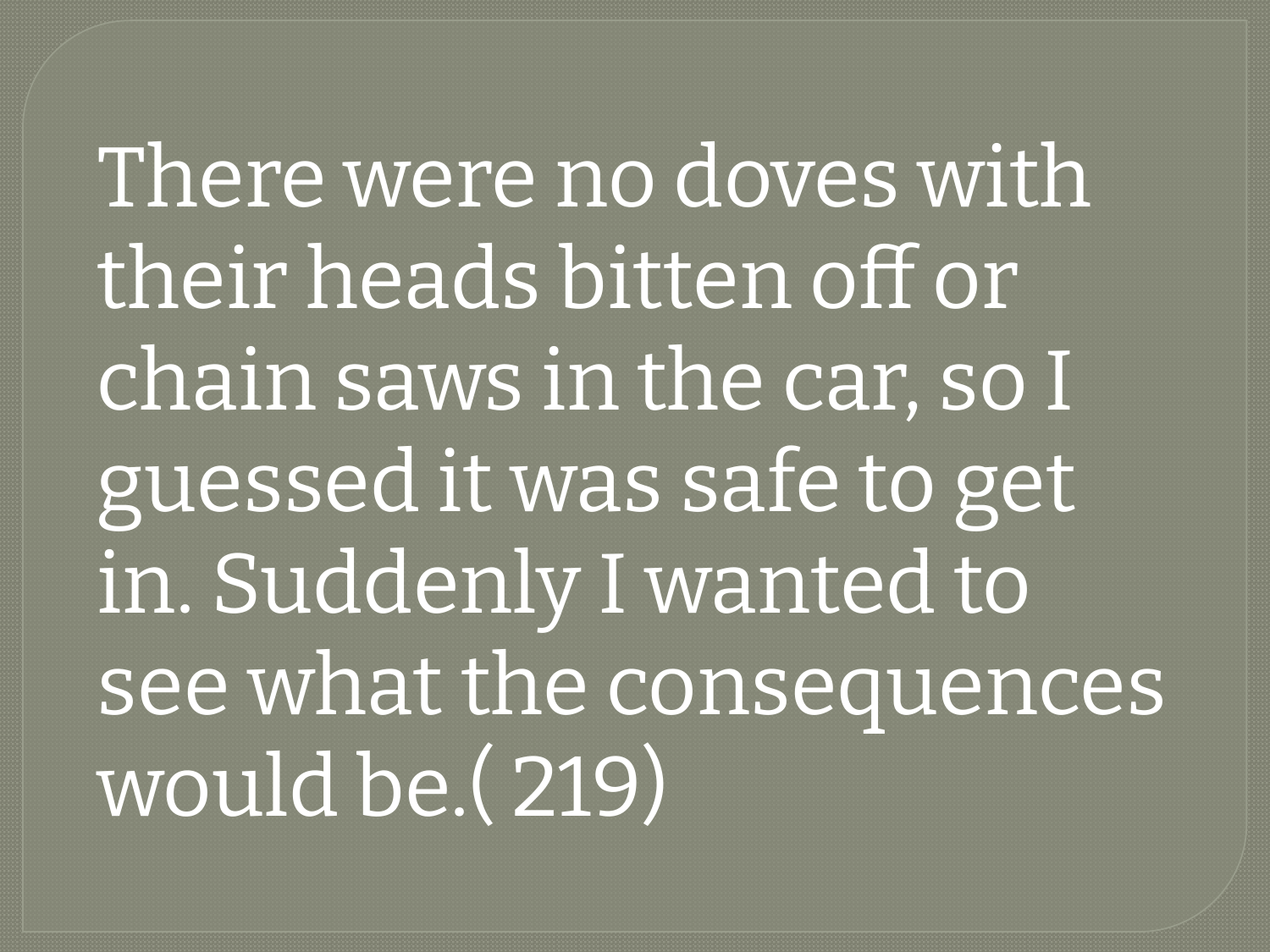

There were no doves with their heads bitten off or chain saws in the car, so I guessed it was safe to get in. Suddenly I wanted to see what the consequences would be.( 219)